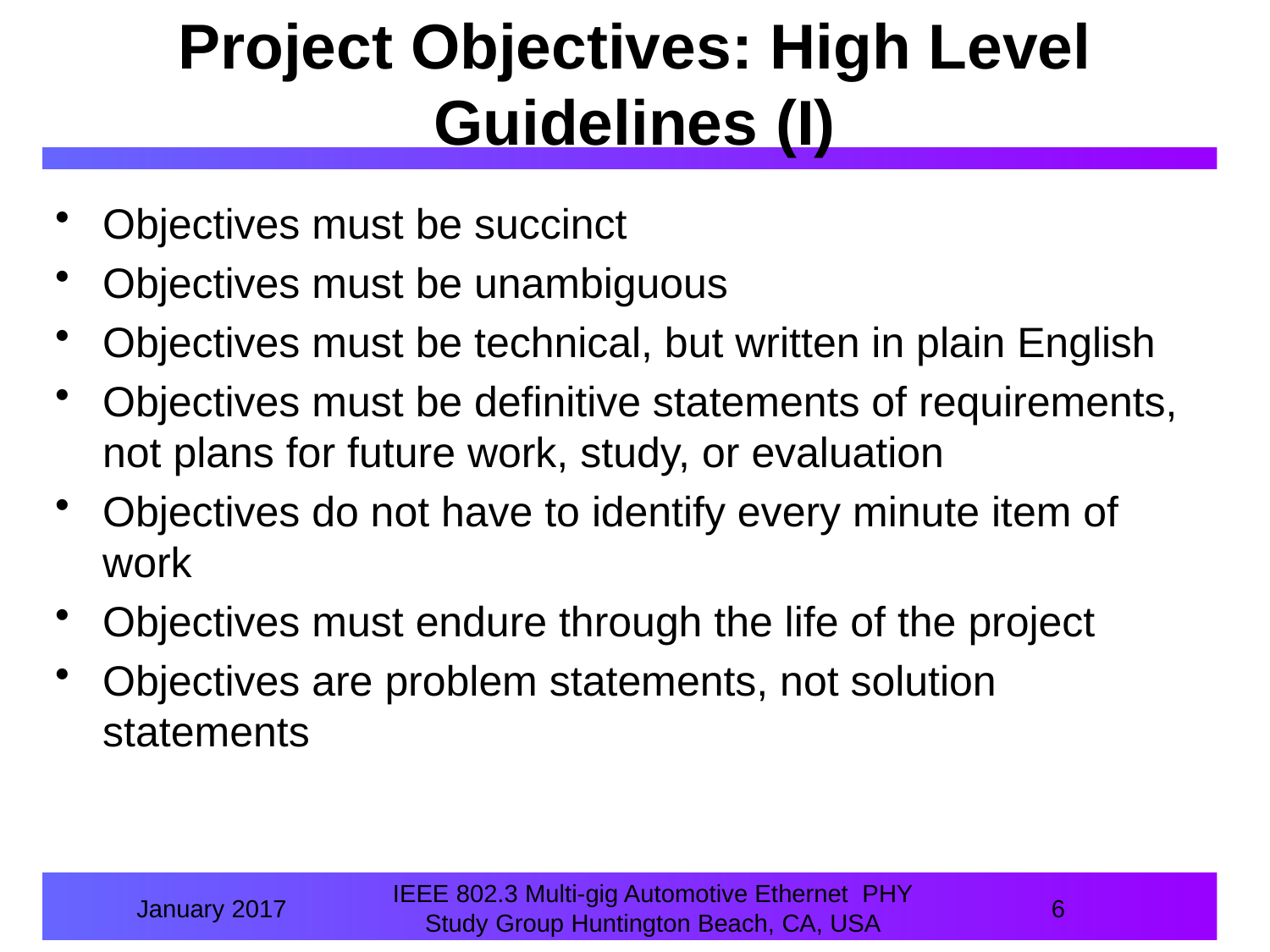

# Project Objectives: High Level Guidelines (I)
Objectives must be succinct
Objectives must be unambiguous
Objectives must be technical, but written in plain English
Objectives must be definitive statements of requirements, not plans for future work, study, or evaluation
Objectives do not have to identify every minute item of work
Objectives must endure through the life of the project
Objectives are problem statements, not solution statements
January 2017
IEEE 802.3 Multi-gig Automotive Ethernet  PHY Study Group Huntington Beach, CA, USA
6